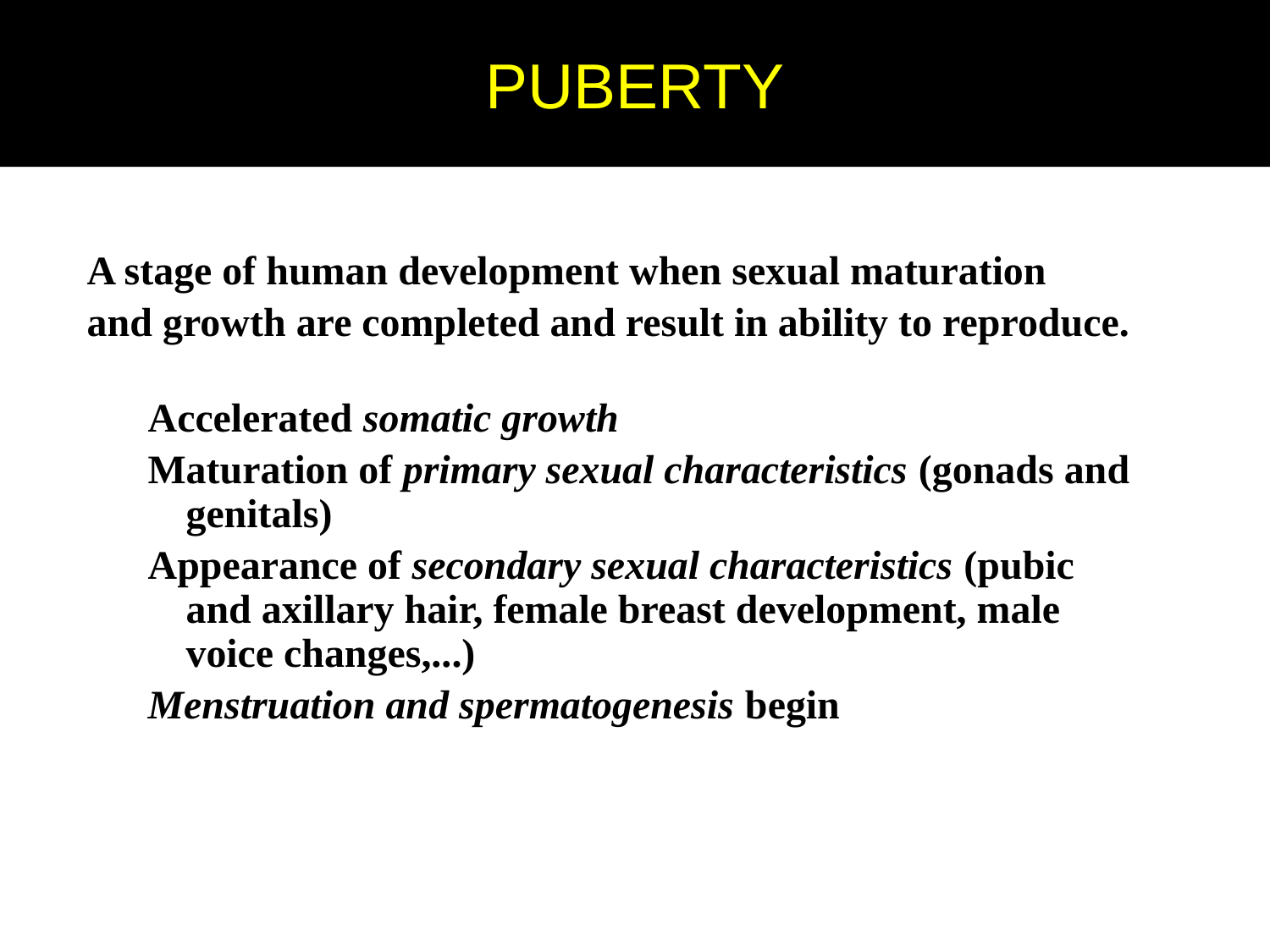

# PUBERTY
A stage of human development when sexual maturation
and growth are completed and result in ability to reproduce.

Accelerated somatic growth
Maturation of primary sexual characteristics (gonads and genitals)
Appearance of secondary sexual characteristics (pubic and axillary hair, female breast development, male voice changes,...)
Menstruation and spermatogenesis begin